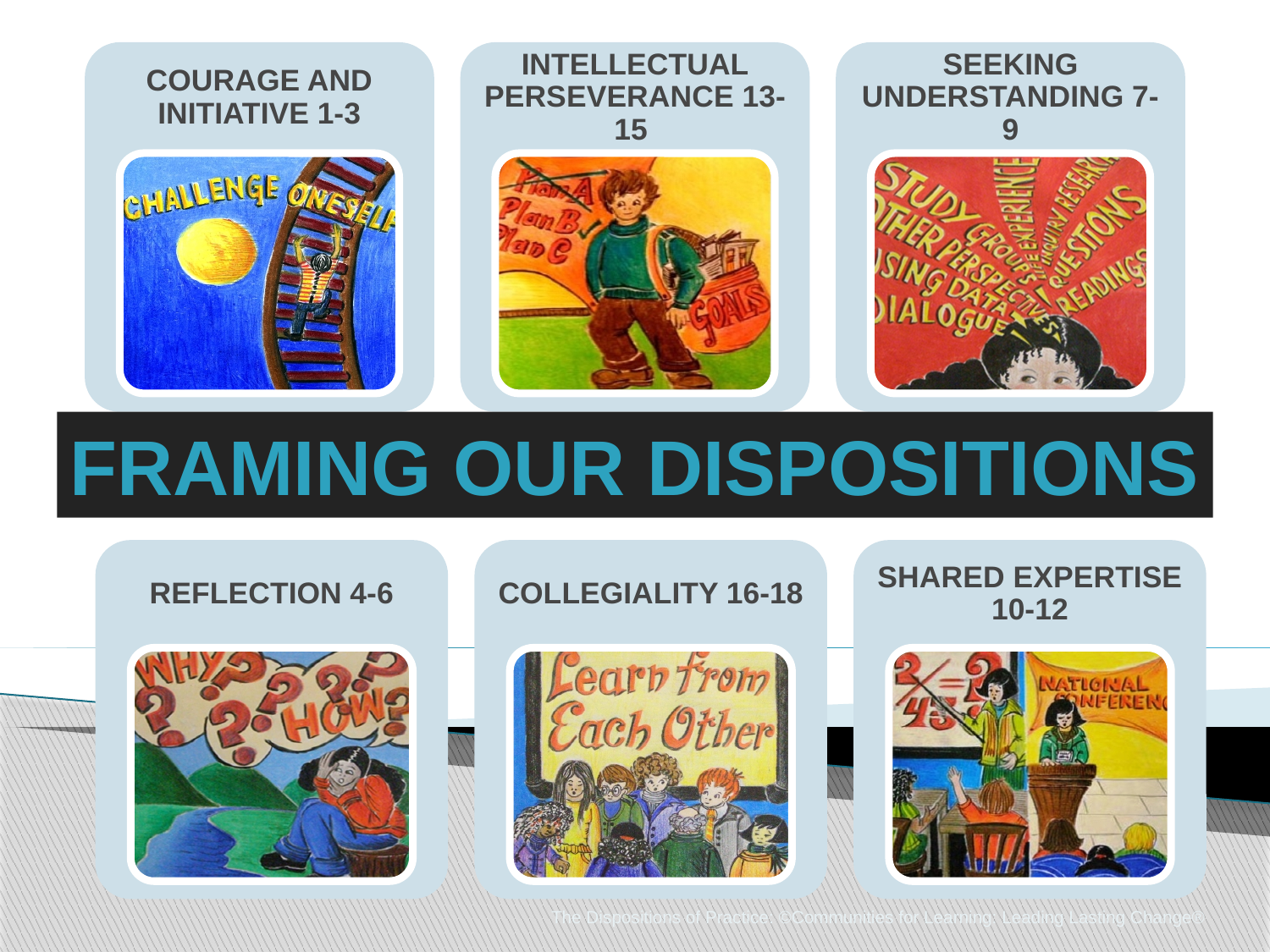

COURAGE AND INITIATIVE 1-3

INTELLECTUAL PERSEVERANCE 13-15

SEEKING UNDERSTANDING 7-9

framing OUR DISPOSITIONS
REFLECTION 4-6

COLLEGIALITY 16-18

SHARED EXPERTISE 10-12

The Dispositions of Practice: ©Communities for Learning: Leading Lasting Change®